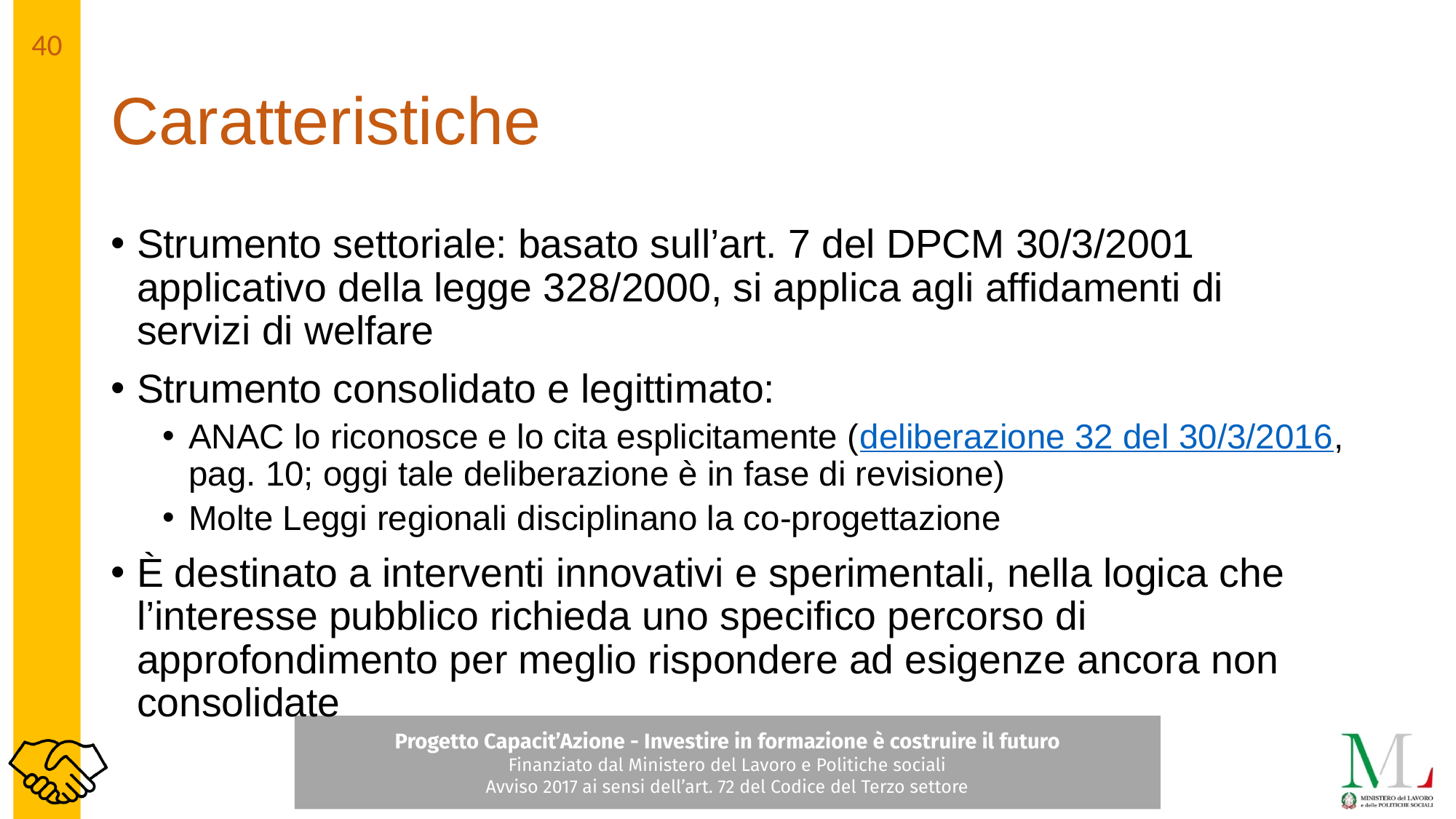

# Caratteristiche
Strumento settoriale: basato sull’art. 7 del DPCM 30/3/2001 applicativo della legge 328/2000, si applica agli affidamenti di servizi di welfare
Strumento consolidato e legittimato:
ANAC lo riconosce e lo cita esplicitamente (deliberazione 32 del 30/3/2016, pag. 10; oggi tale deliberazione è in fase di revisione)
Molte Leggi regionali disciplinano la co-progettazione
È destinato a interventi innovativi e sperimentali, nella logica che l’interesse pubblico richieda uno specifico percorso di approfondimento per meglio rispondere ad esigenze ancora non consolidate

40